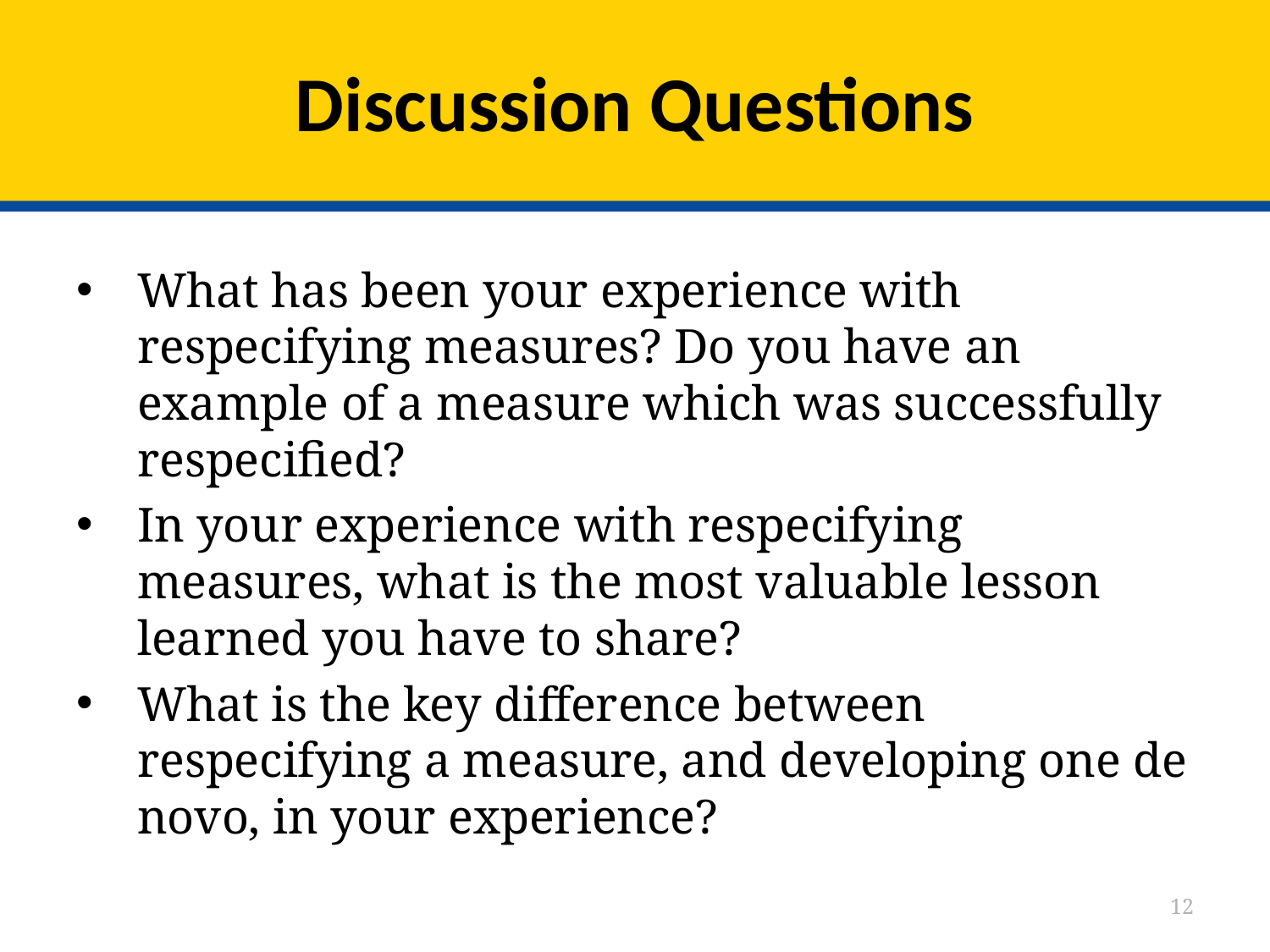

# Discussion Questions
What has been your experience with respecifying measures? Do you have an example of a measure which was successfully respecified?
In your experience with respecifying measures, what is the most valuable lesson learned you have to share?
What is the key difference between respecifying a measure, and developing one de novo, in your experience?
12